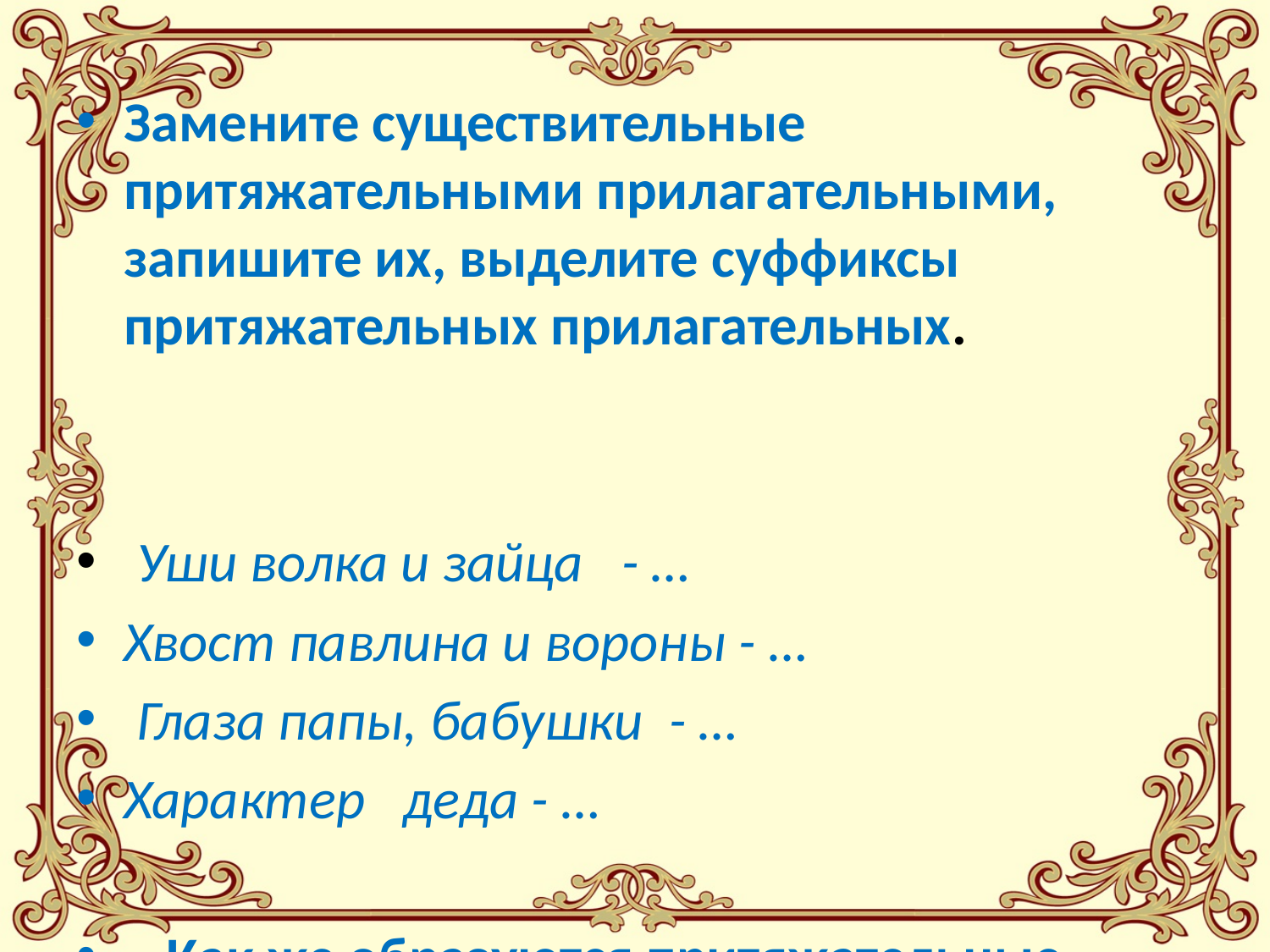

#
Замените существительные притяжательными прилагательными, запишите их, выделите суффиксы притяжательных прилагательных.

 Уши волка и зайца   - …
Хвост павлина и вороны - …
 Глаза папы, бабушки  - …
Характер   деда - …

 - Как же образуются притяжательные прилагательные?